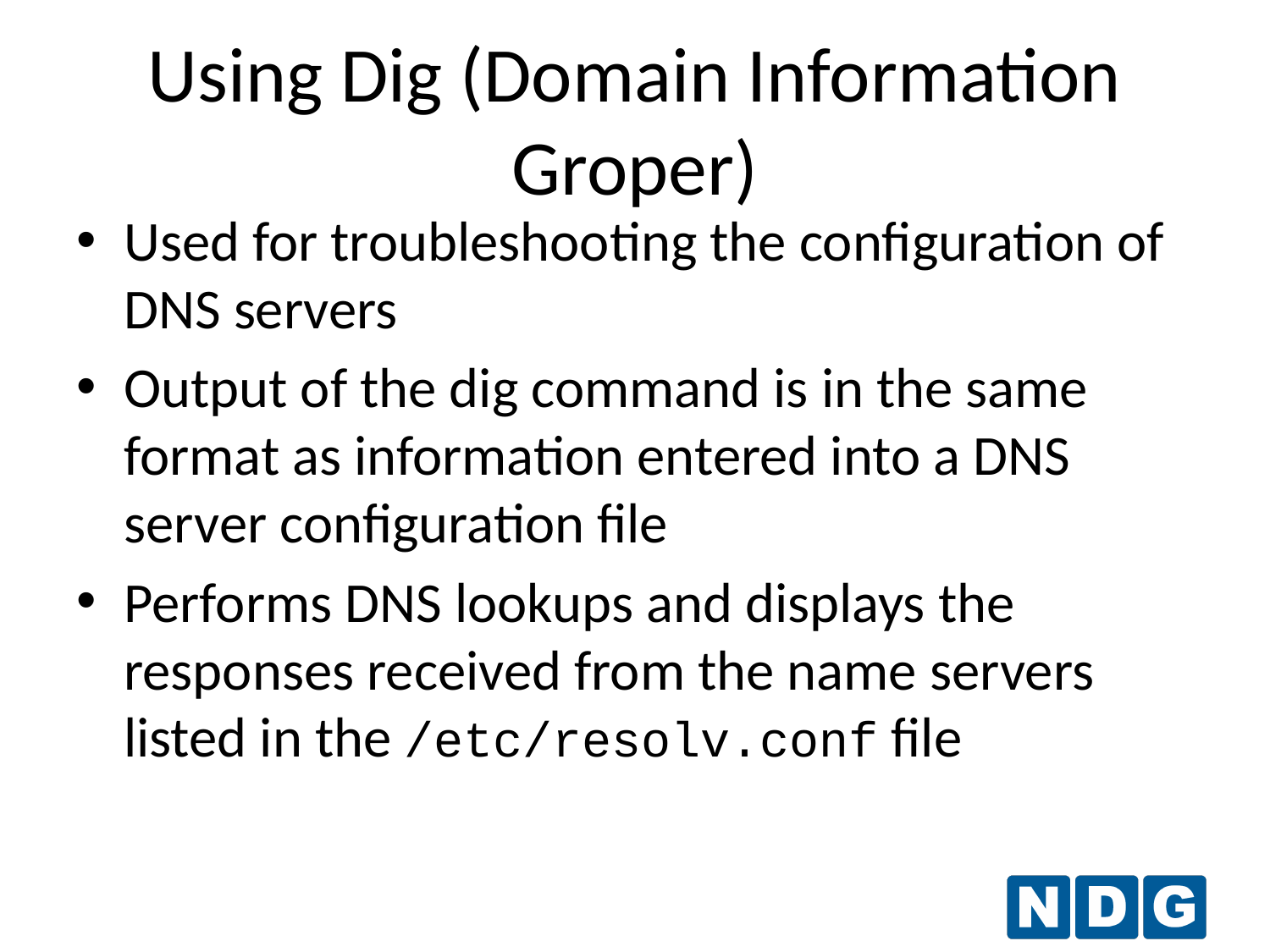

Using Dig (Domain Information Groper)
Used for troubleshooting the configuration of DNS servers
Output of the dig command is in the same format as information entered into a DNS server configuration file
Performs DNS lookups and displays the responses received from the name servers listed in the /etc/resolv.conf file